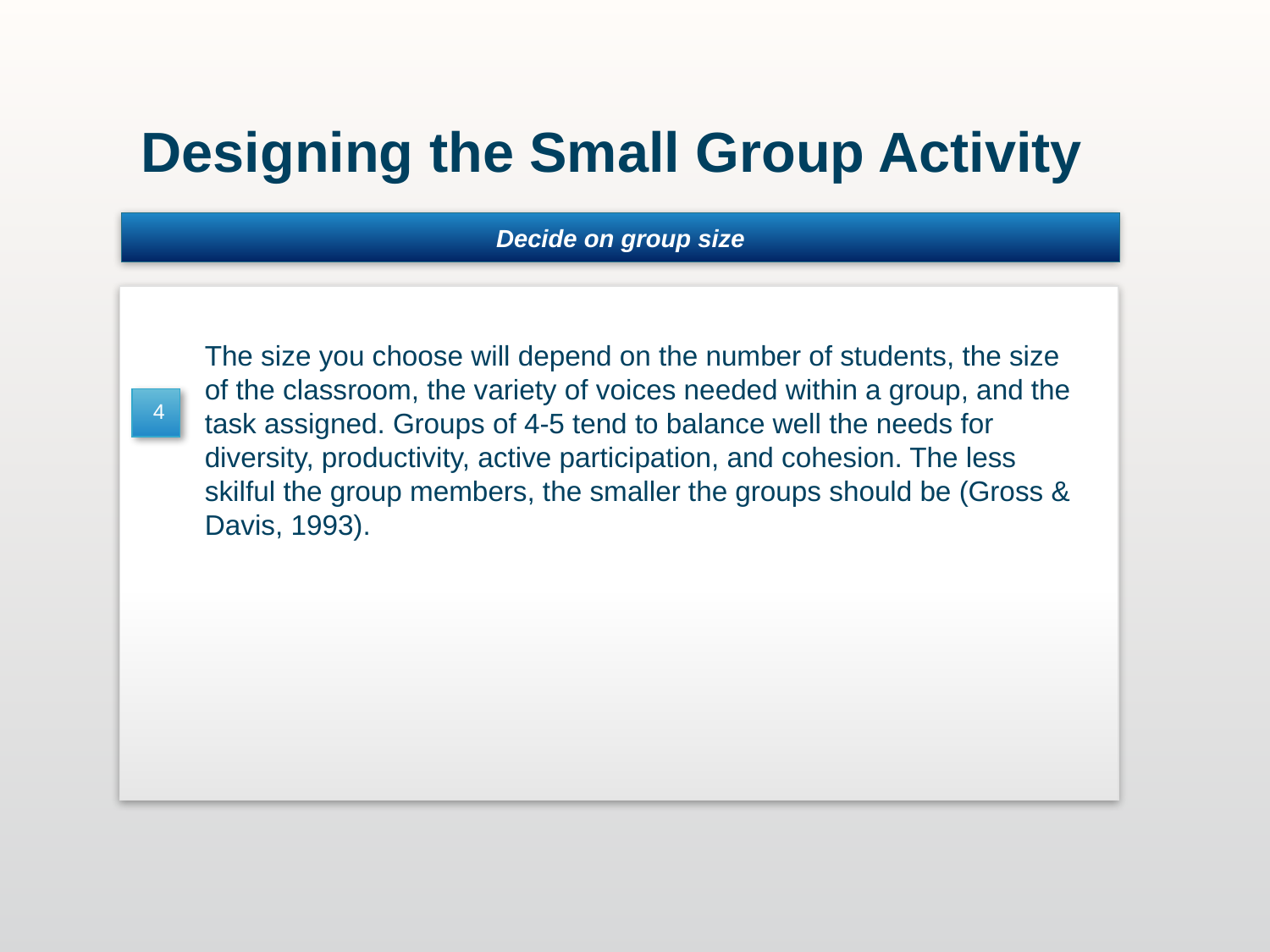

Designing the Small Group Activity
Decide on group size

Templates
The size you choose will depend on the number of students, the size of the classroom, the variety of voices needed within a group, and the task assigned. Groups of 4-5 tend to balance well the needs for diversity, productivity, active participation, and cohesion. The less skilful the group members, the smaller the groups should be (Gross & Davis, 1993).

4